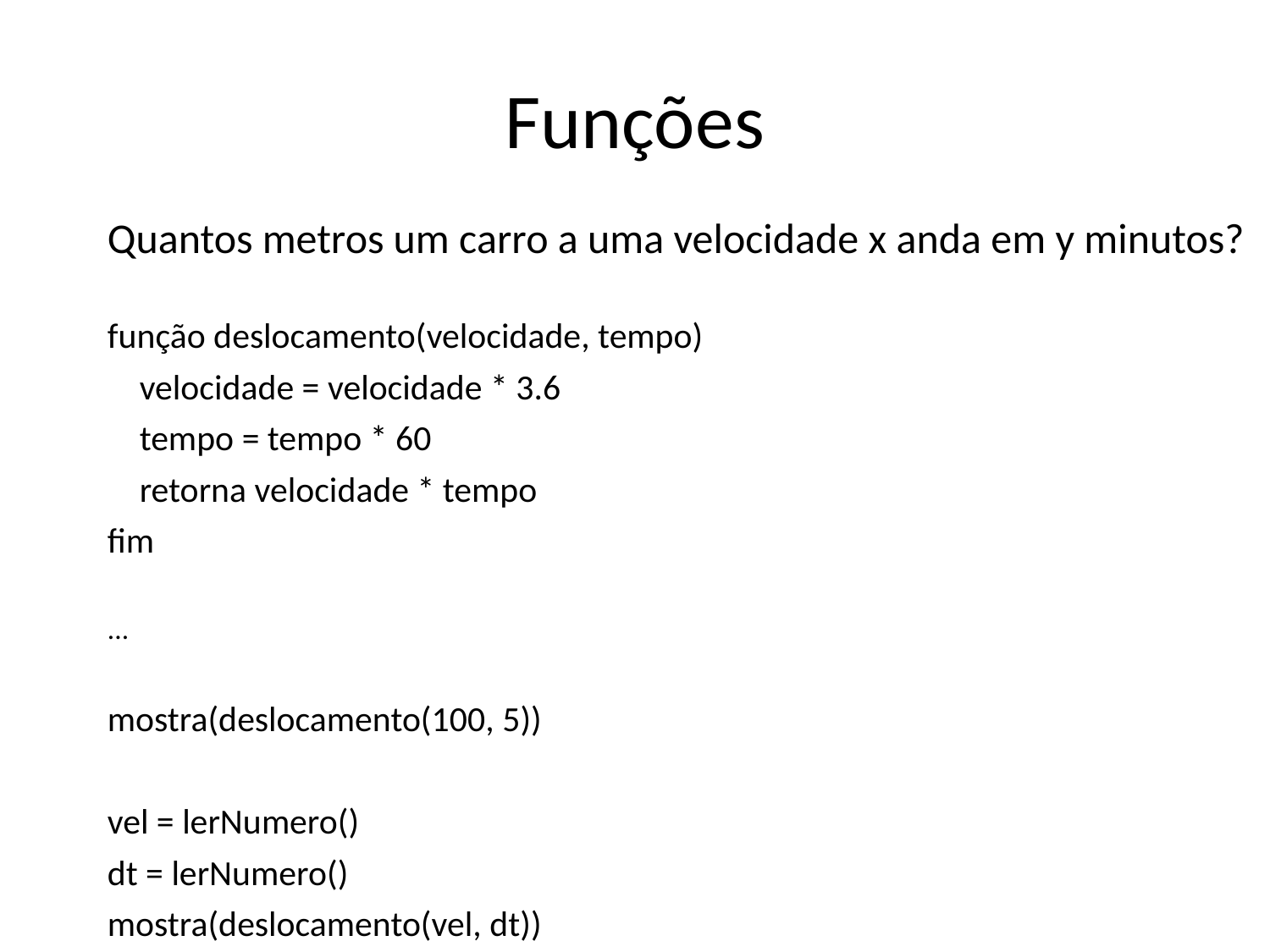

# Funções
Quantos metros um carro a uma velocidade x anda em y minutos?

função deslocamento(velocidade, tempo)
    velocidade = velocidade * 3.6
    tempo = tempo * 60
    retorna velocidade * tempo
fim

...

mostra(deslocamento(100, 5))

vel = lerNumero()
dt = lerNumero()
mostra(deslocamento(vel, dt))